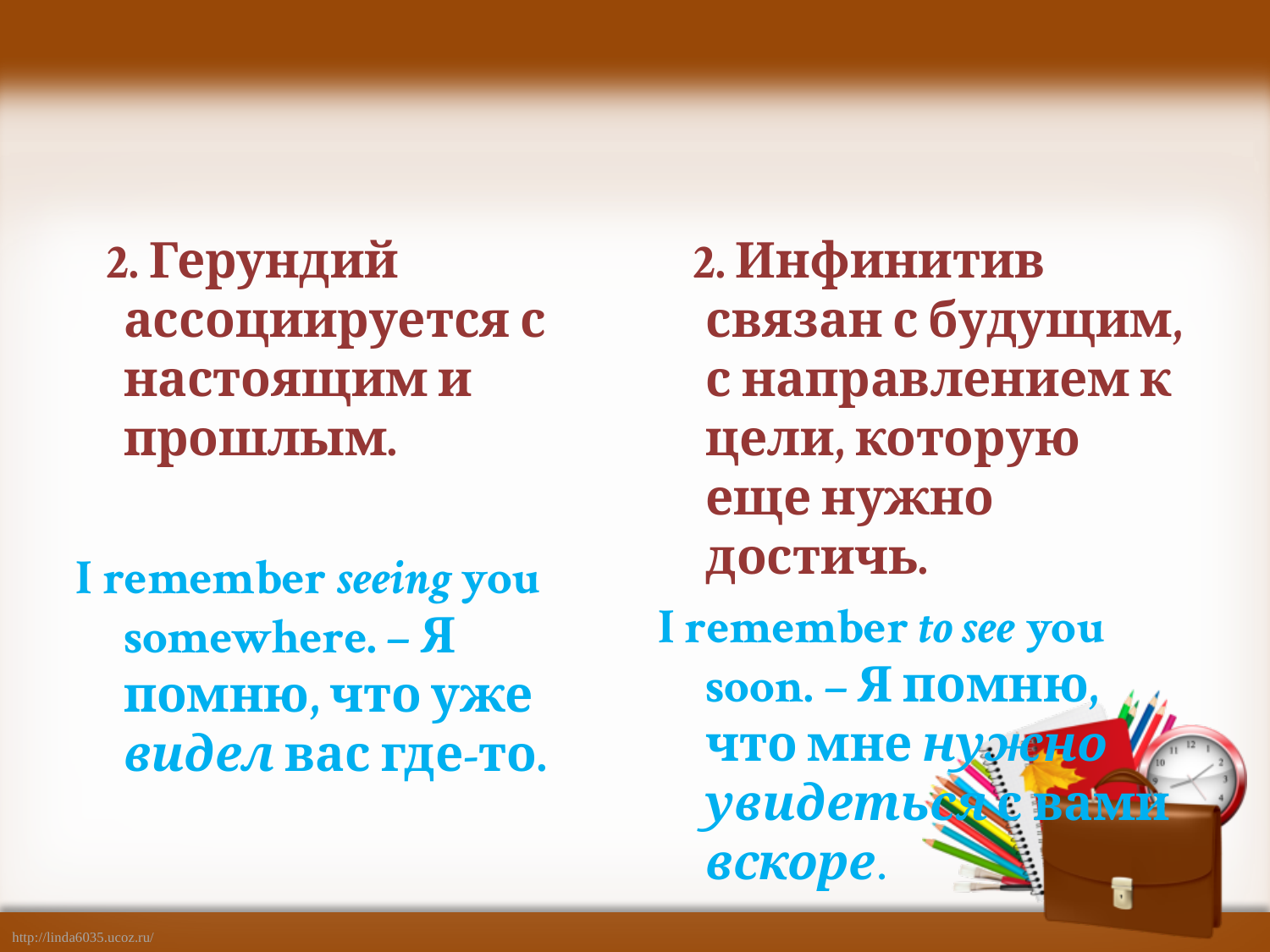

#
   2. Герундий ассоциируется с настоящим и прошлым.

I remember seeing you somewhere. – Я помню, что уже видел вас где-то.

    2. Инфинитив  связан с будущим, с направлением к цели, которую еще нужно достичь.
I remember to see you soon. – Я помню, что мне нужно увидеться с вами вскоре.